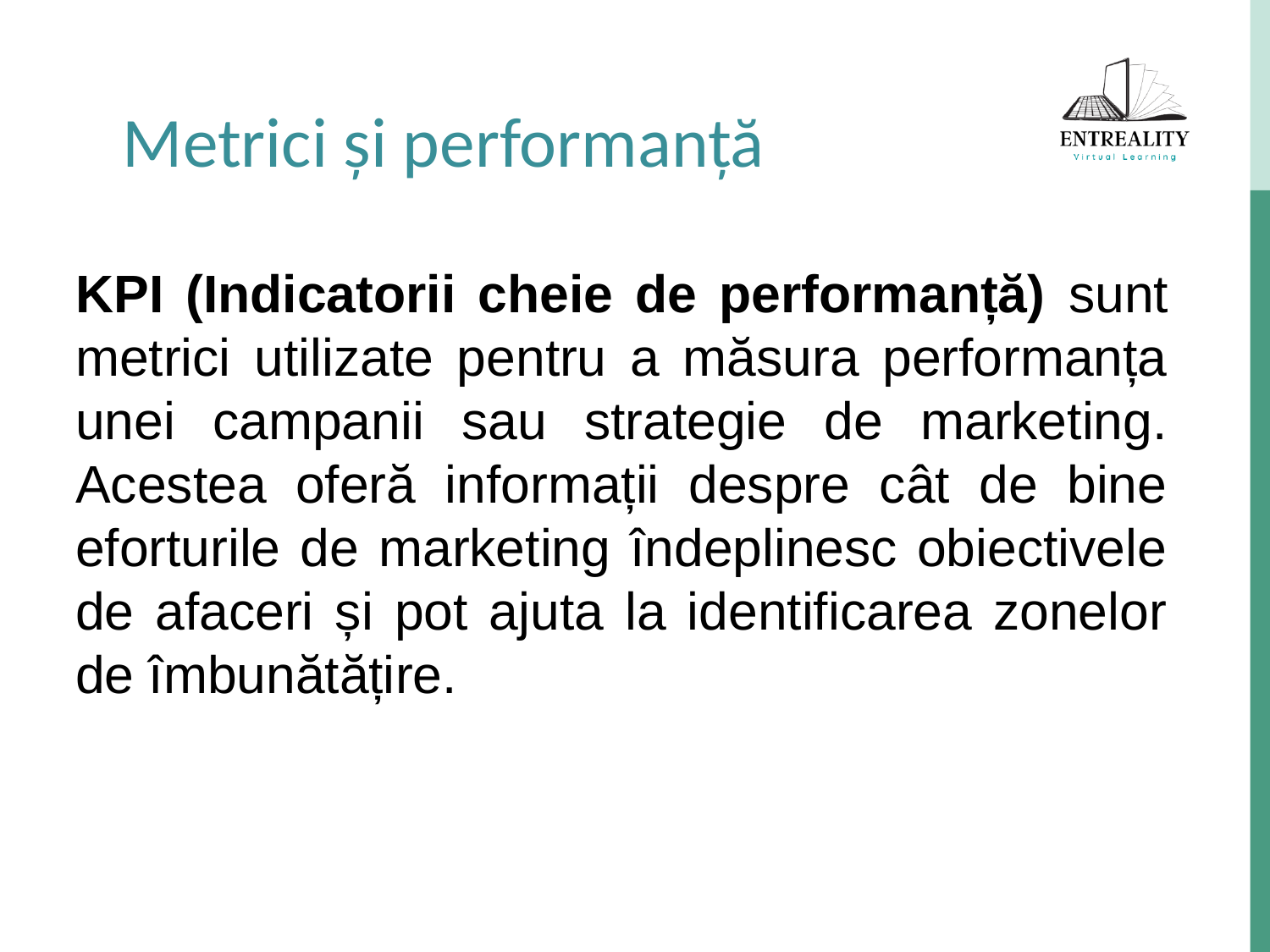

Metrici și performanță
KPI (Indicatorii cheie de performanță) sunt metrici utilizate pentru a măsura performanța unei campanii sau strategie de marketing. Acestea oferă informații despre cât de bine eforturile de marketing îndeplinesc obiectivele de afaceri și pot ajuta la identificarea zonelor de îmbunătățire.